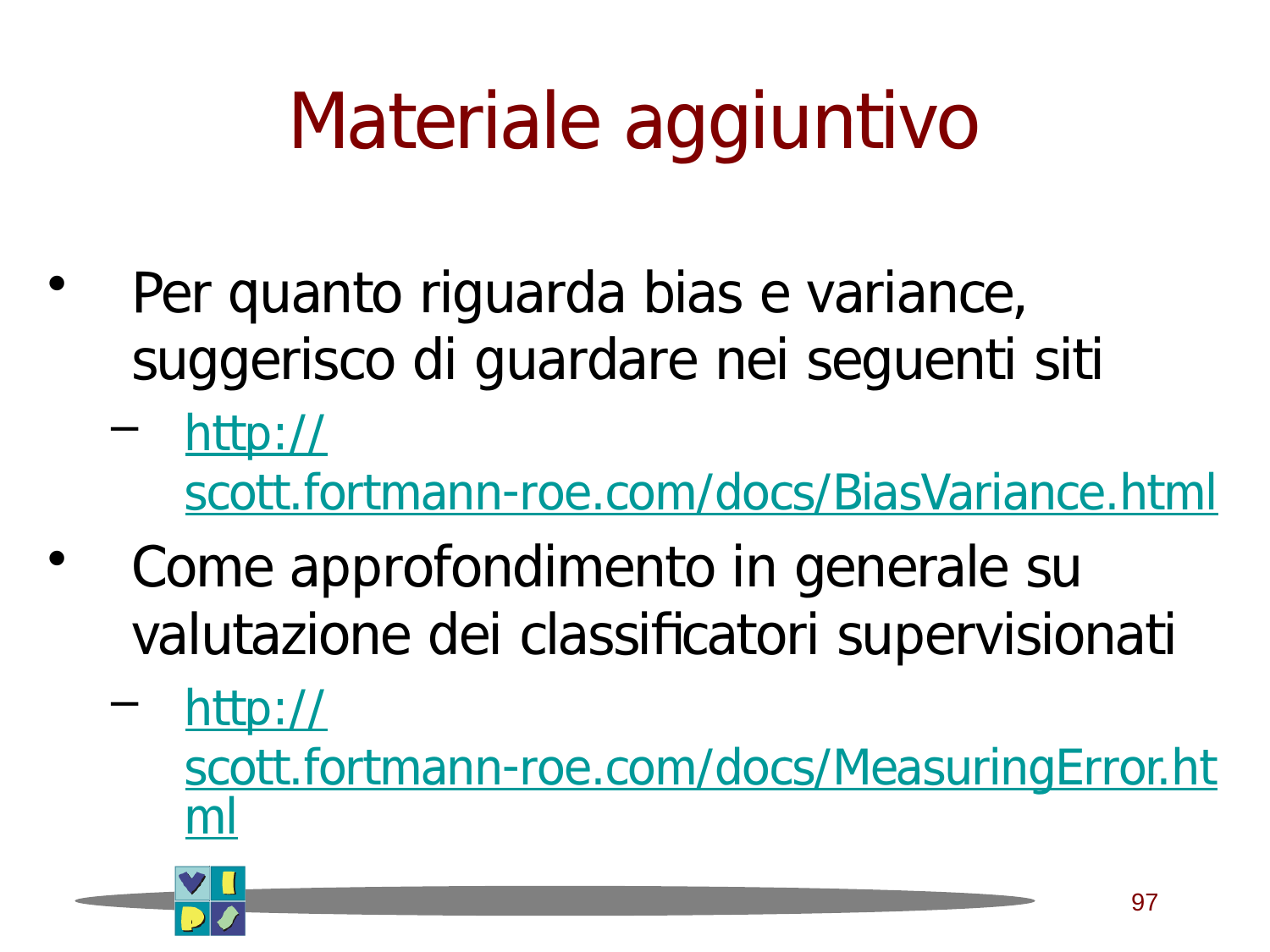

# Materiale aggiuntivo

Per quanto riguarda bias e variance, suggerisco di guardare nei seguenti siti
http://scott.fortmann-roe.com/docs/BiasVariance.html
Come approfondimento in generale su valutazione dei classificatori supervisionati
http://scott.fortmann-roe.com/docs/MeasuringError.html

97